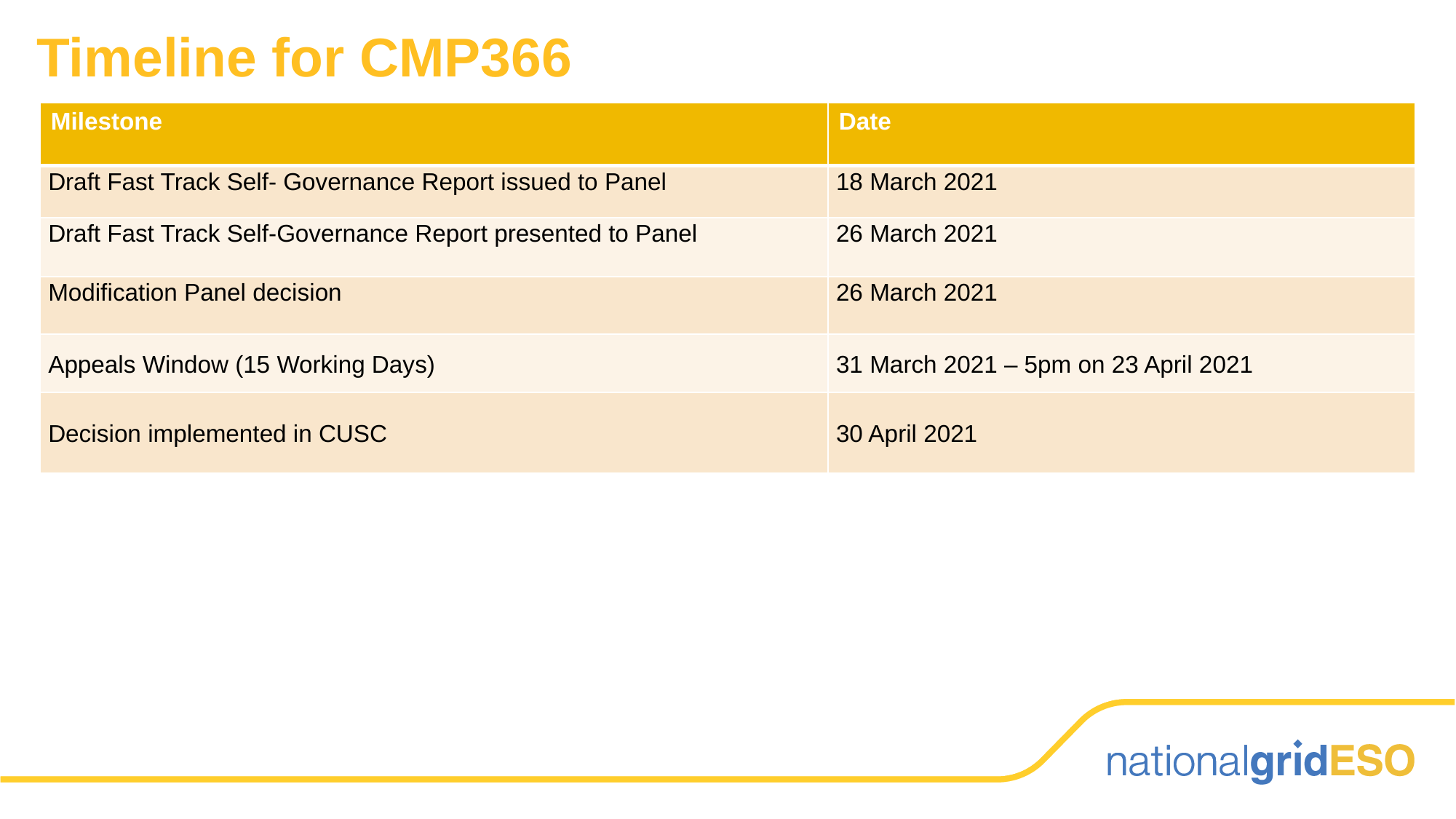

# Timeline for CMP366
| Milestone | Date |
| --- | --- |
| Draft Fast Track Self- Governance Report issued to Panel | 18 March 2021 |
| Draft Fast Track Self-Governance Report presented to Panel | 26 March 2021 |
| Modification Panel decision | 26 March 2021 |
| Appeals Window (15 Working Days) | 31 March 2021 – 5pm on 23 April 2021 |
| Decision implemented in CUSC | 30 April 2021 |